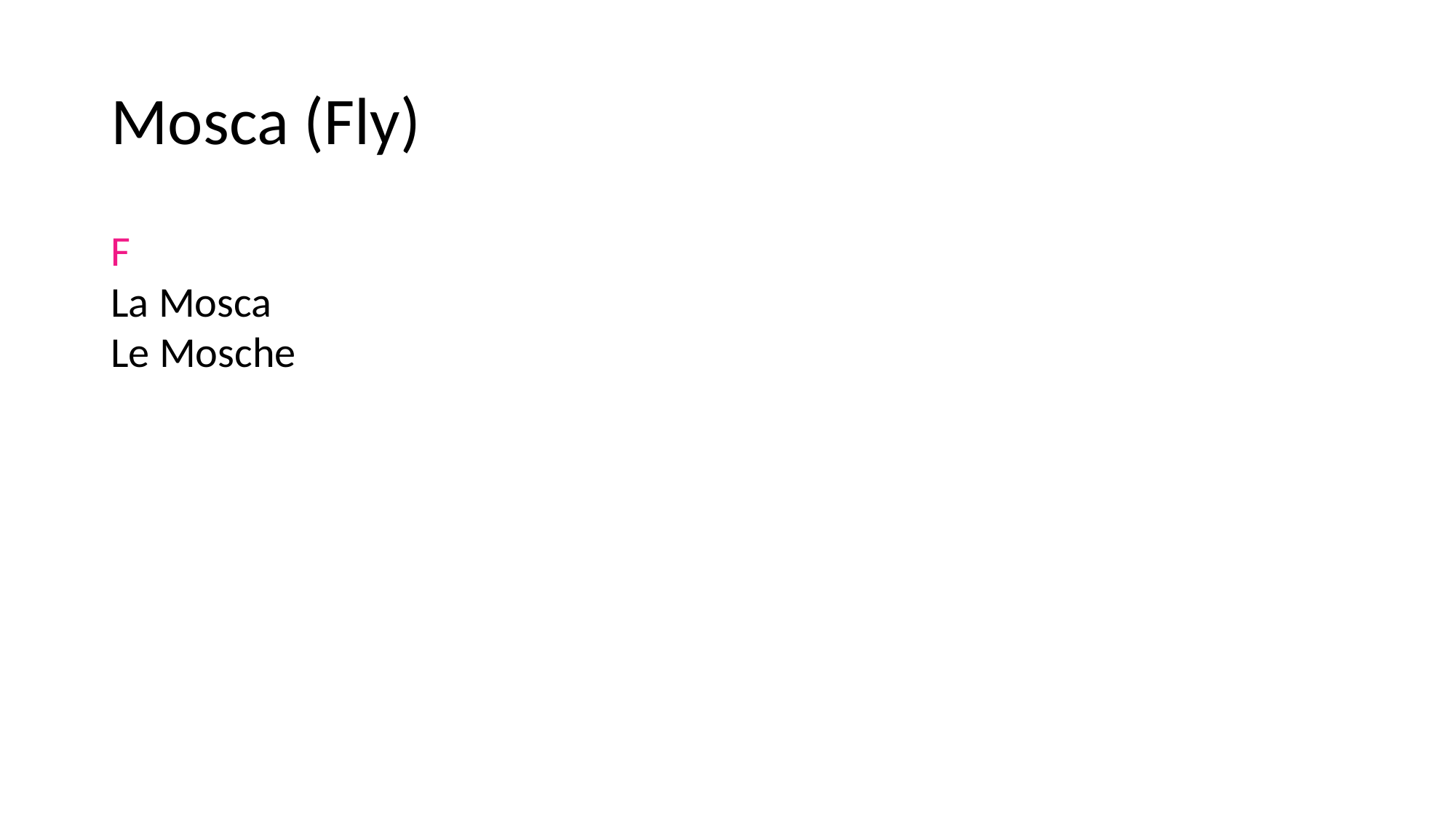

# Mosca (Fly)
F
La Mosca
Le Mosche